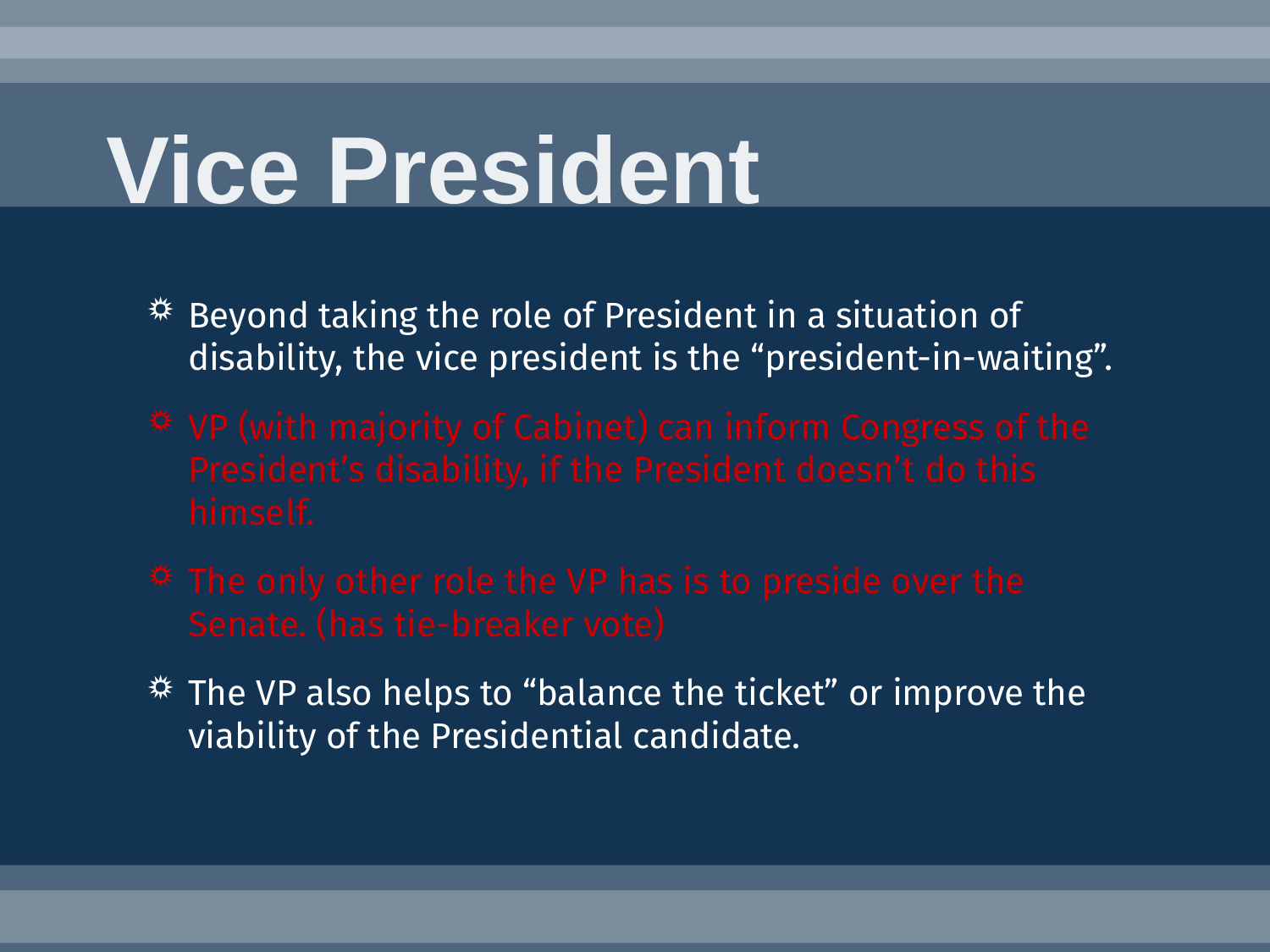

# Vice President
Beyond taking the role of President in a situation of disability, the vice president is the “president-in-waiting”.
VP (with majority of Cabinet) can inform Congress of the President’s disability, if the President doesn’t do this himself.
The only other role the VP has is to preside over the Senate. (has tie-breaker vote)
The VP also helps to “balance the ticket” or improve the viability of the Presidential candidate.